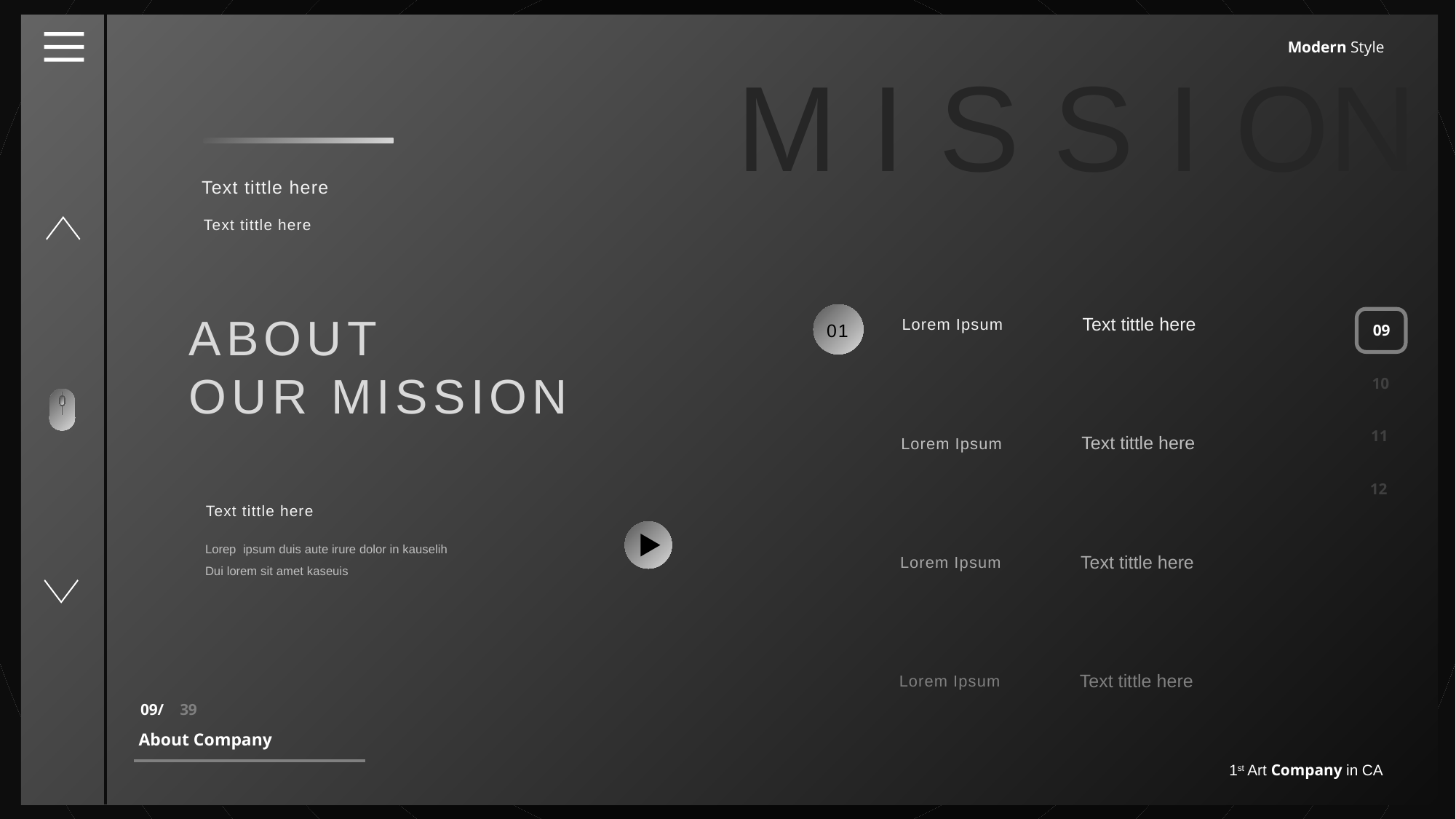

Modern Style
M I S S I ON

Text tittle here
Text tittle here

ABOUT
OUR MISSION

Text tittle here

Lorem Ipsum
01
09
10

11
Text tittle here
Lorem Ipsum
12
Text tittle here

Lorep  ipsum duis aute irure dolor in kauselih
Dui lorem sit amet kaseuis
Text tittle here
Lorem Ipsum

Text tittle here
Lorem Ipsum
09/    39
About Company
1st Art Company in CA